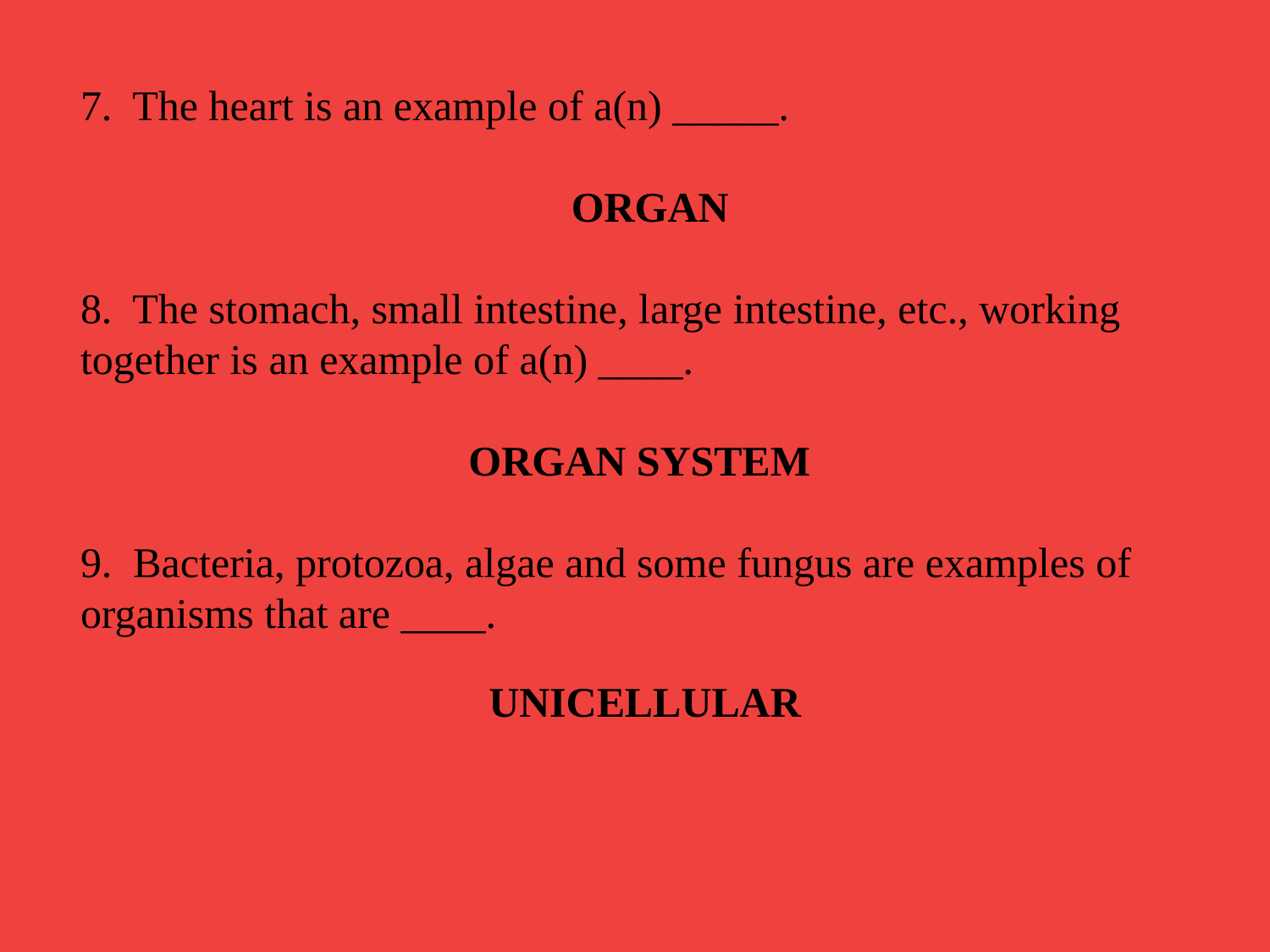

7.  The heart is an example of a(n) _____.

 ORGAN

8.  The stomach, small intestine, large intestine, etc., working together is an example of a(n) ____.

ORGAN SYSTEM

9.  Bacteria, protozoa, algae and some fungus are examples of organisms that are ____.

UNICELLULAR